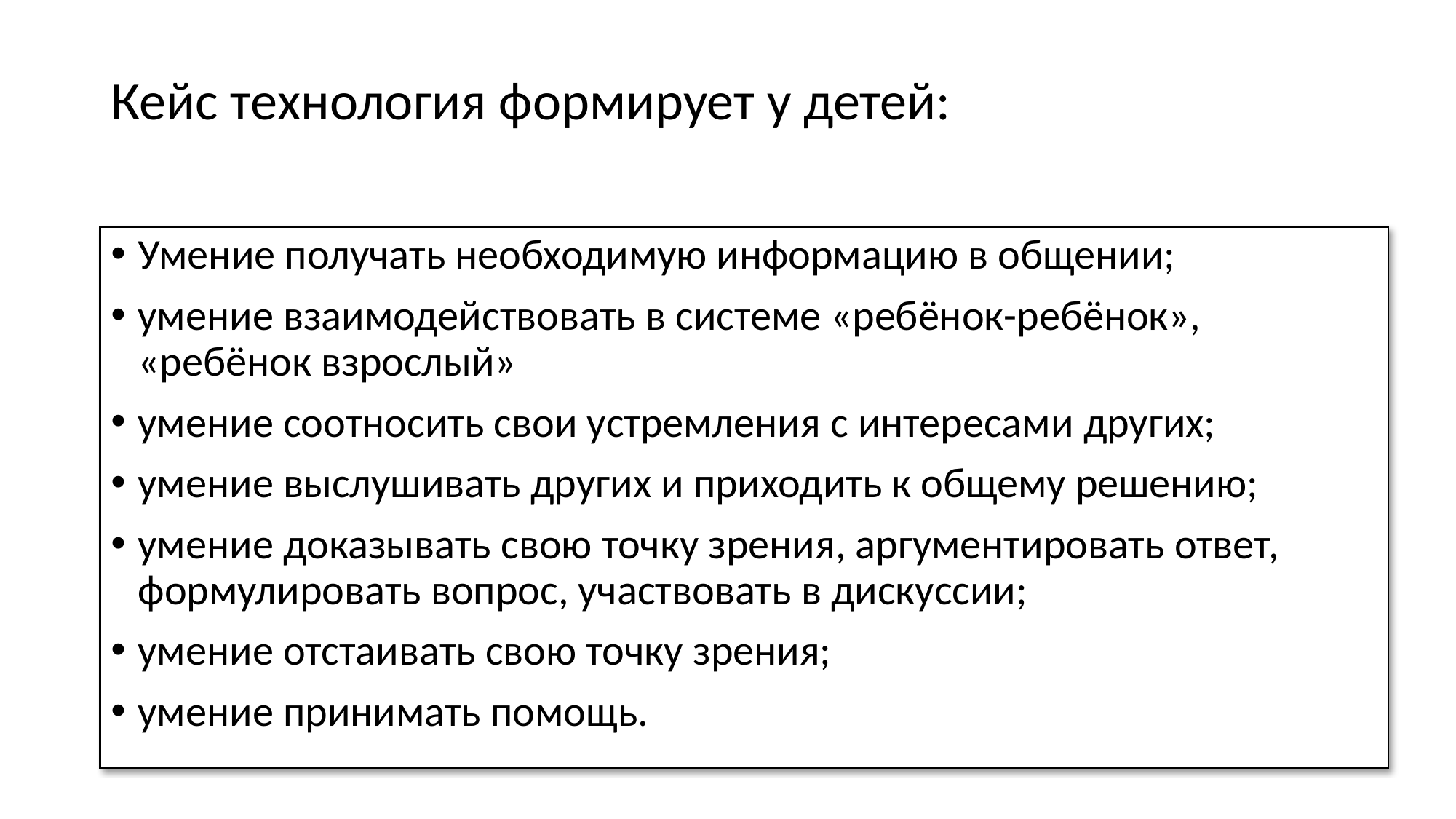

# Кейс технология формирует у детей:
Умение получать необходимую информацию в общении;
умение взаимодействовать в системе «ребёнок-ребёнок», «ребёнок взрослый»
умение соотносить свои устремления с интересами других;
умение выслушивать других и приходить к общему решению;
умение доказывать свою точку зрения, аргументировать ответ, формулировать вопрос, участвовать в дискуссии;
умение отстаивать свою точку зрения;
умение принимать помощь.